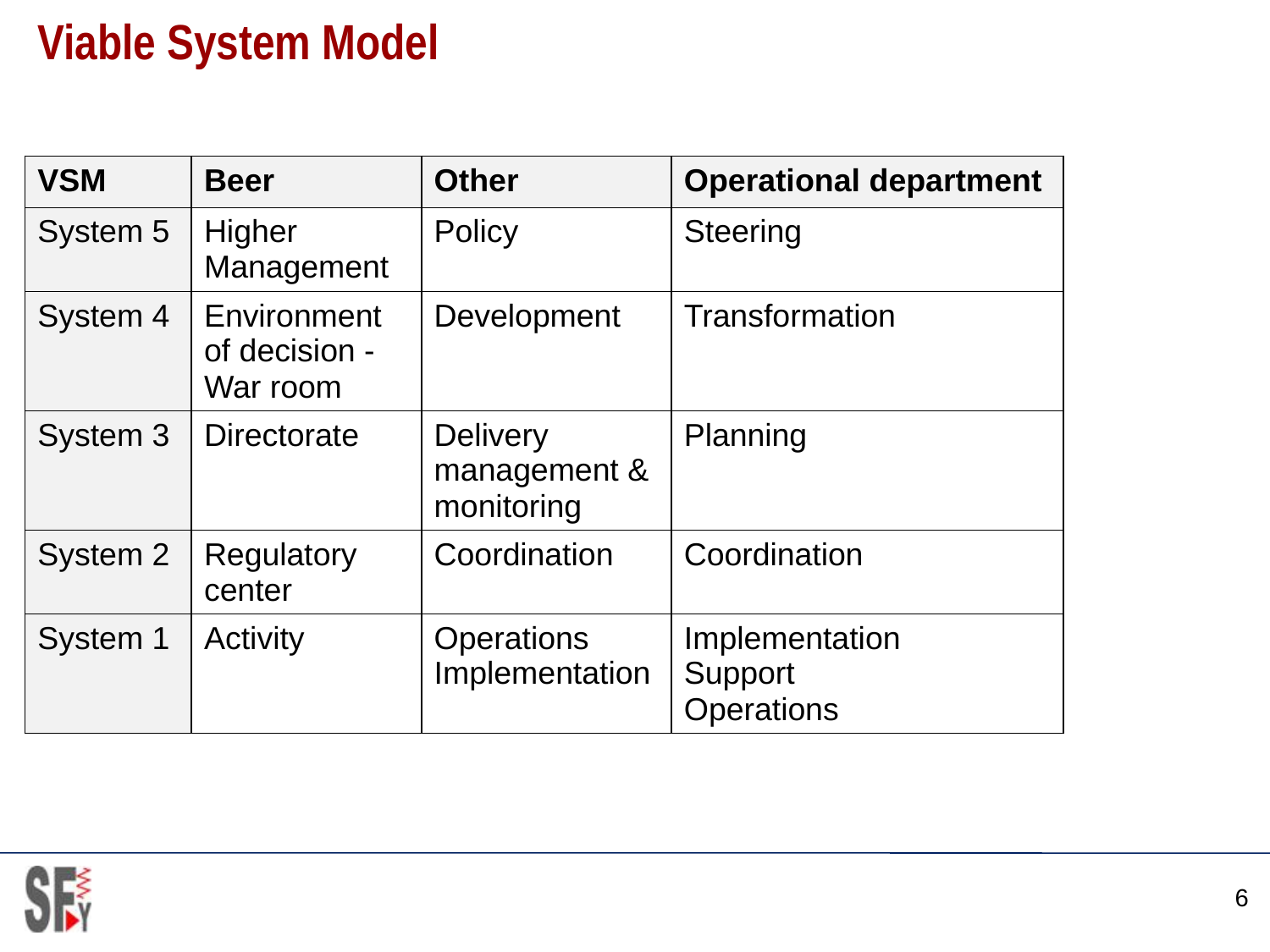

# Viable System Model
| VSM | Beer | Other | Operational department |
| --- | --- | --- | --- |
| System 5 | Higher Management | Policy | Steering |
| System 4 | Environment of decision - War room | Development | Transformation |
| System 3 | Directorate | Delivery management & monitoring | Planning |
| System 2 | Regulatory center | Coordination | Coordination |
| System 1 | Activity | Operations Implementation | Implementation Support Operations |
6